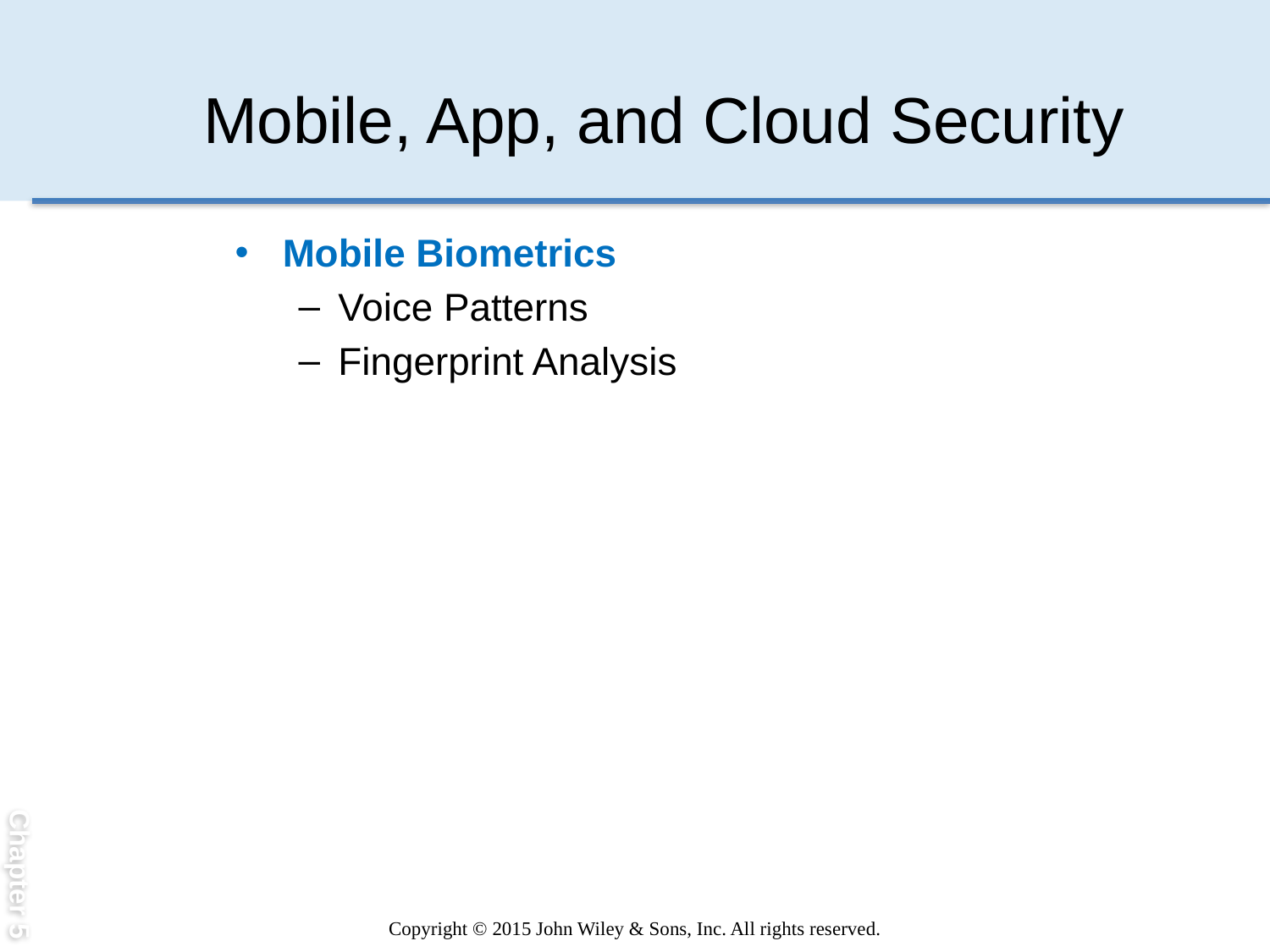

Chapter 5
# Mobile, App, and Cloud Security
Mobile Biometrics
Voice Patterns
Fingerprint Analysis